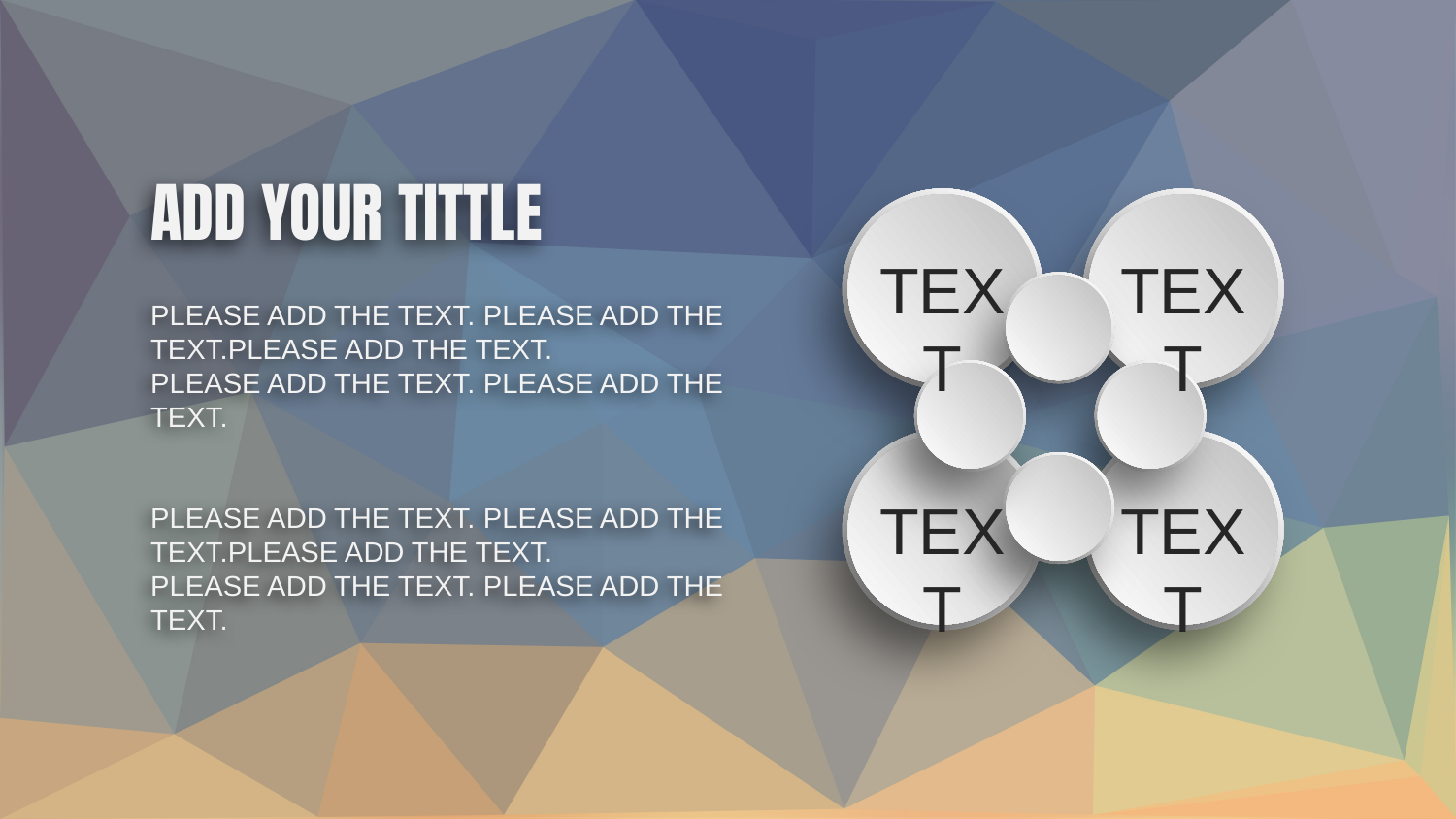

ADD YOUR TITTLE

TEXT
TEXT
PLEASE ADD THE TEXT. PLEASE ADD THE TEXT.PLEASE ADD THE TEXT.
PLEASE ADD THE TEXT. PLEASE ADD THE TEXT.
TEXT
TEXT
PLEASE ADD THE TEXT. PLEASE ADD THE TEXT.PLEASE ADD THE TEXT.
PLEASE ADD THE TEXT. PLEASE ADD THE TEXT.